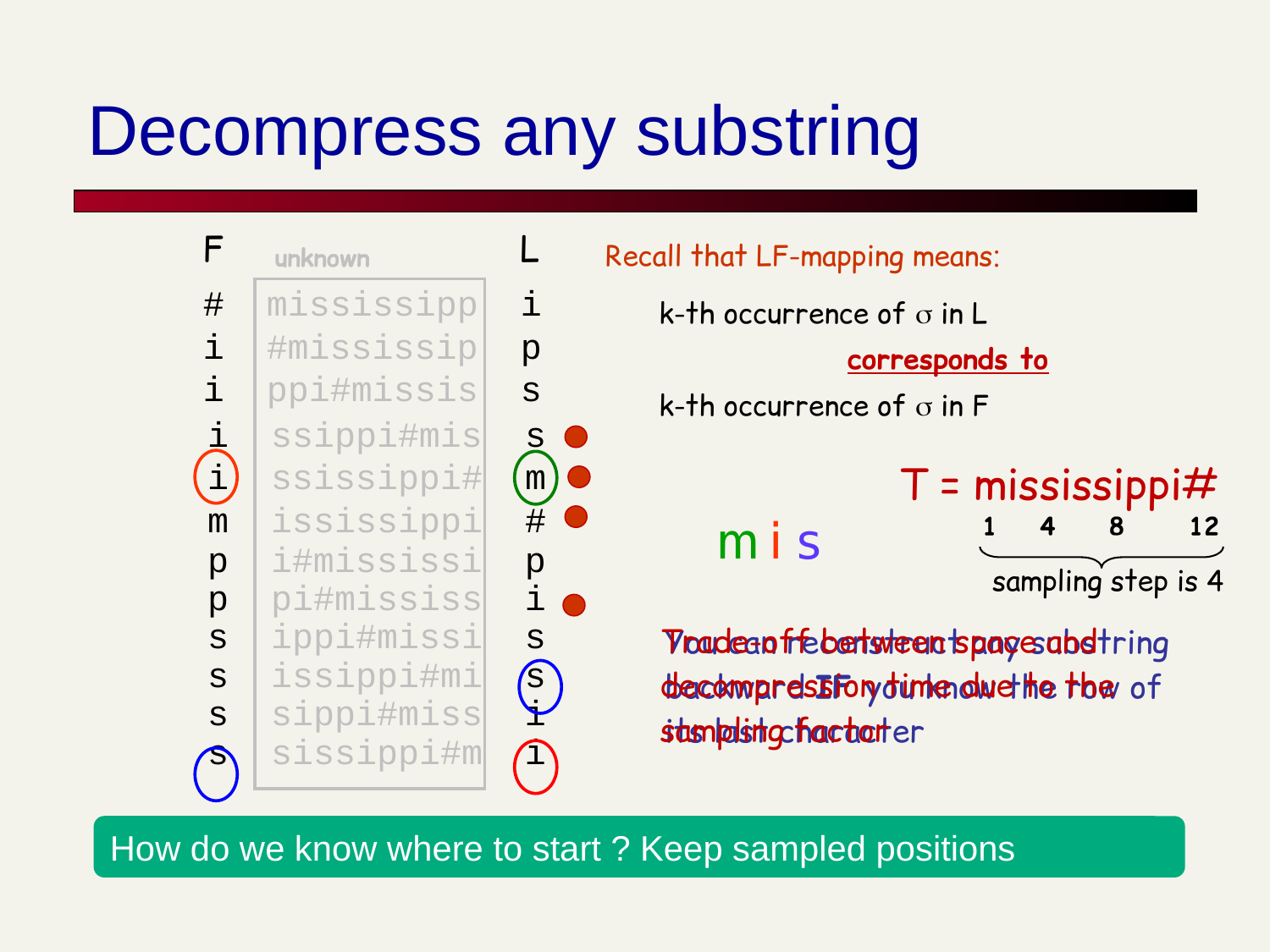

# Decompress any substring
F
L
Recall that LF-mapping means:
k-th occurrence of σ in L
corresponds to
k-th occurrence of σ in F
unknown
#  mississipp  i

i  #mississip  p
i  ppi#missis  s
i  ssippi#mis  s
i  ssissippi#  m
m  ississippi  #
p  i#mississi  p
p  pi#mississ  i
s  ippi#missi  s
s  issippi#mi  s
s  sippi#miss  i
s  sissippi#m  i

T = mississippi#

1    4     8      12

sampling step is 4

m
s

i

Trade-off between space and
decompression time due to the
sampling factor
You can reconstruct any substring
backward IF you know the row of
its last character

How do we know where to start ? Keep sampled positions